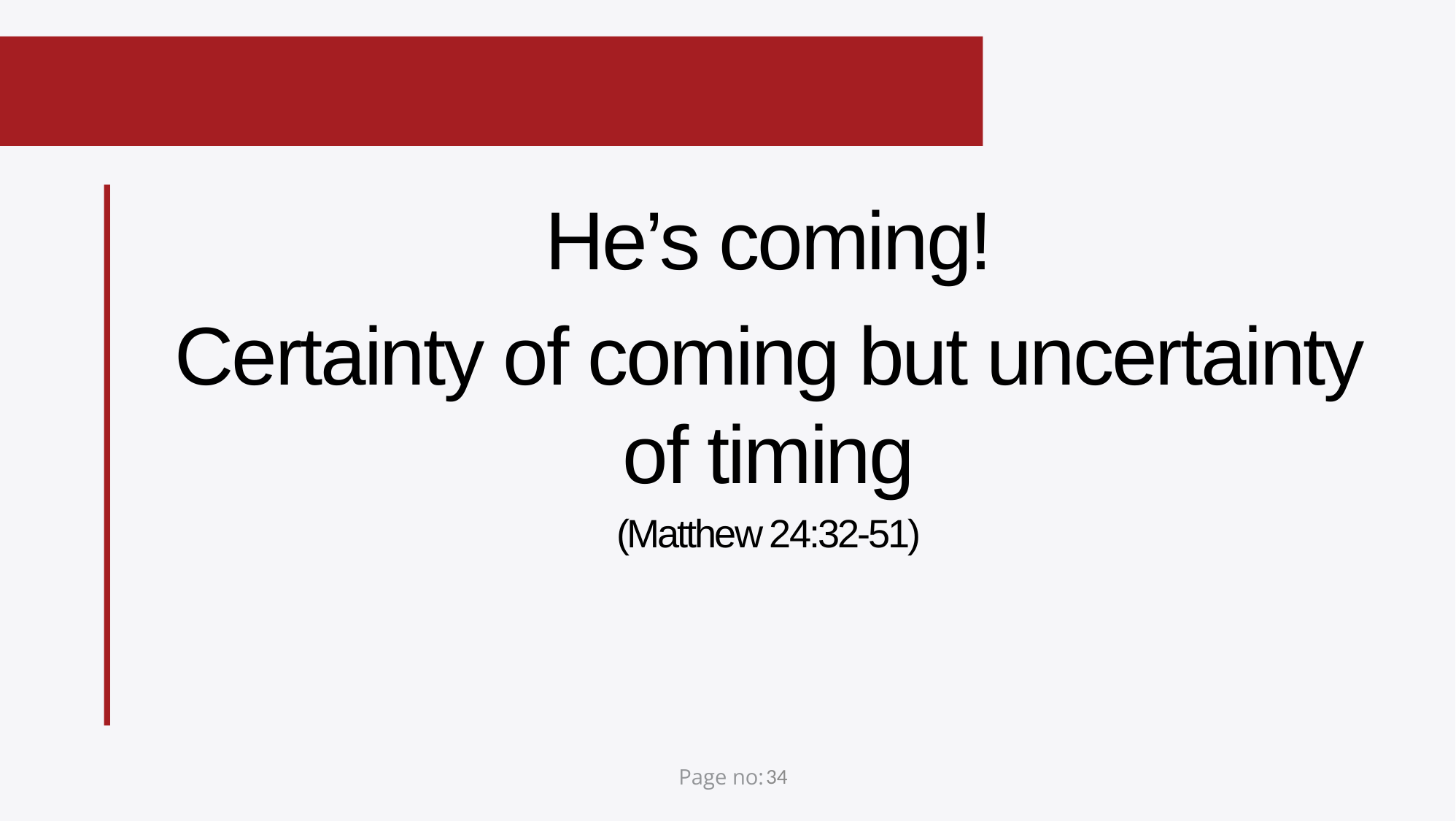

He’s coming!
Certainty of coming but uncertainty of timing
(Matthew 24:32-51)